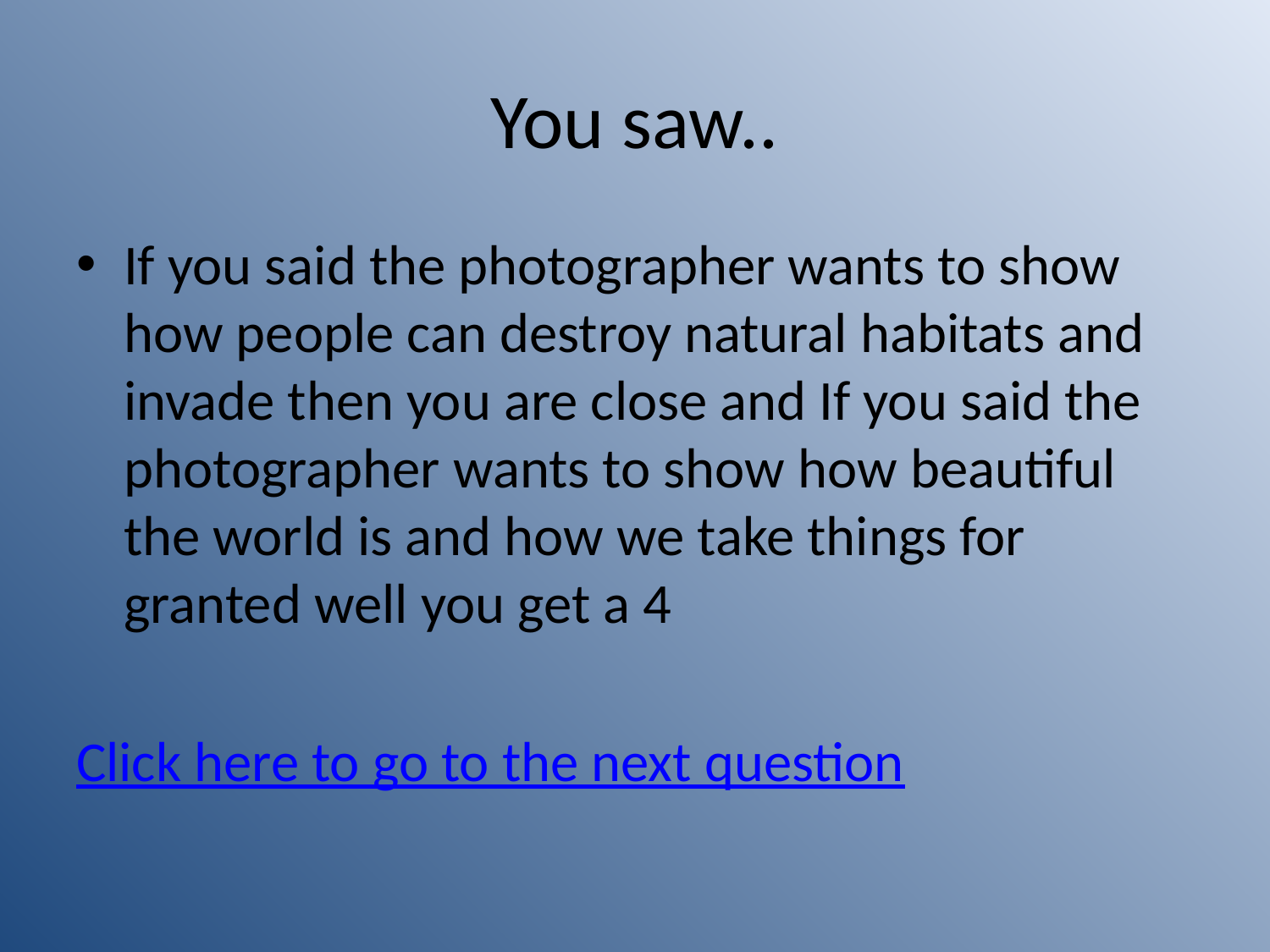

# You saw..
If you said the photographer wants to show how people can destroy natural habitats and invade then you are close and If you said the photographer wants to show how beautiful the world is and how we take things for granted well you get a 4

Click here to go to the next question